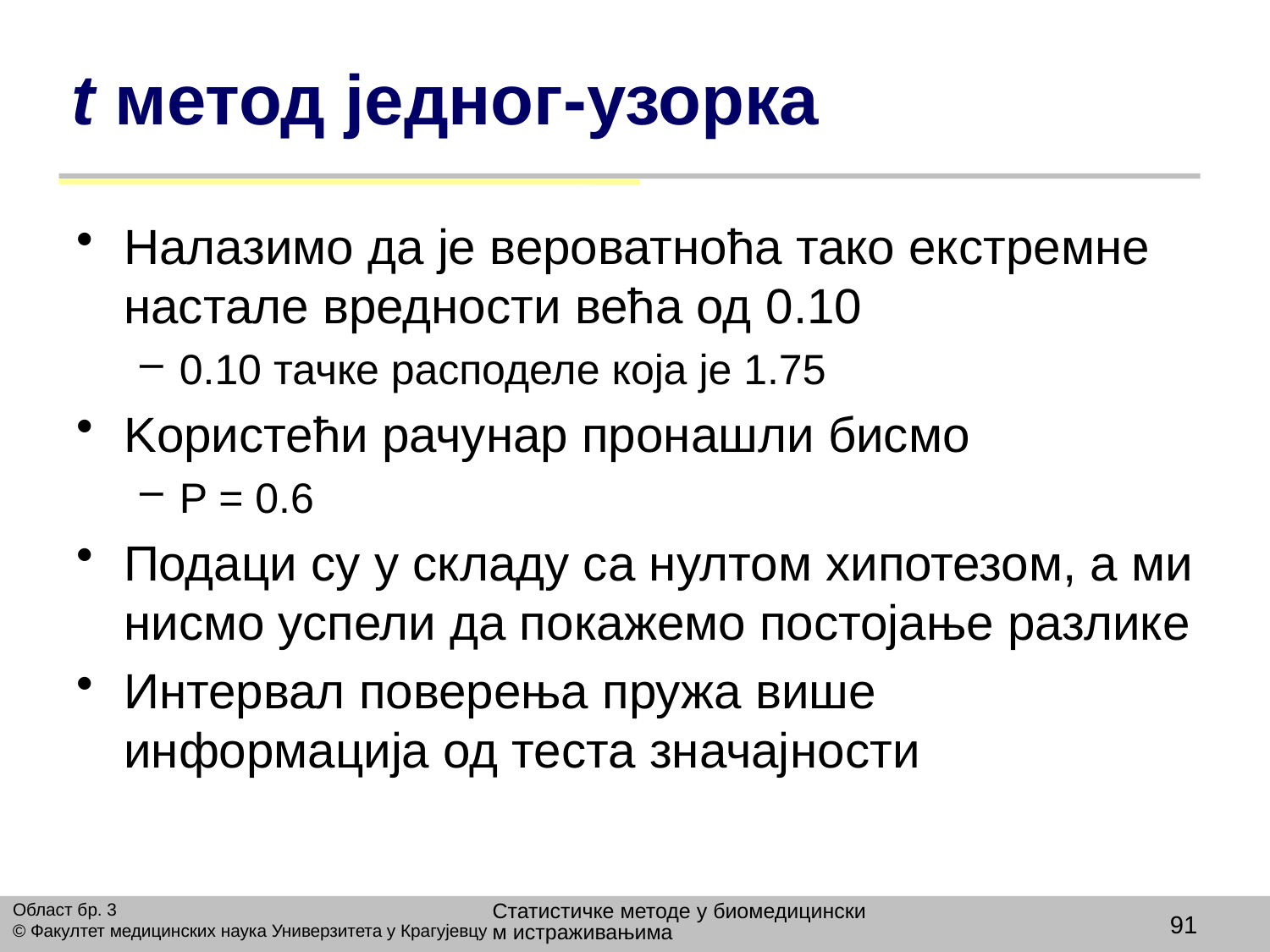

# t метод једног-узорка
Налазимо да је вероватноћа тако екстремне настале вредности већа од 0.10
0.10 тачке расподеле која је 1.75
Kористећи рачунар пронашли бисмо
P = 0.6
Подаци су у складу са нултом хипотезом, а ми нисмо успели да покажемо постојање разлике
Интервал поверења пружа више информација од теста значајности
Статистичке методе у биомедицинским истраживањима
Област бр. 3
© Факултет медицинских наука Универзитета у Крагујевцу
91